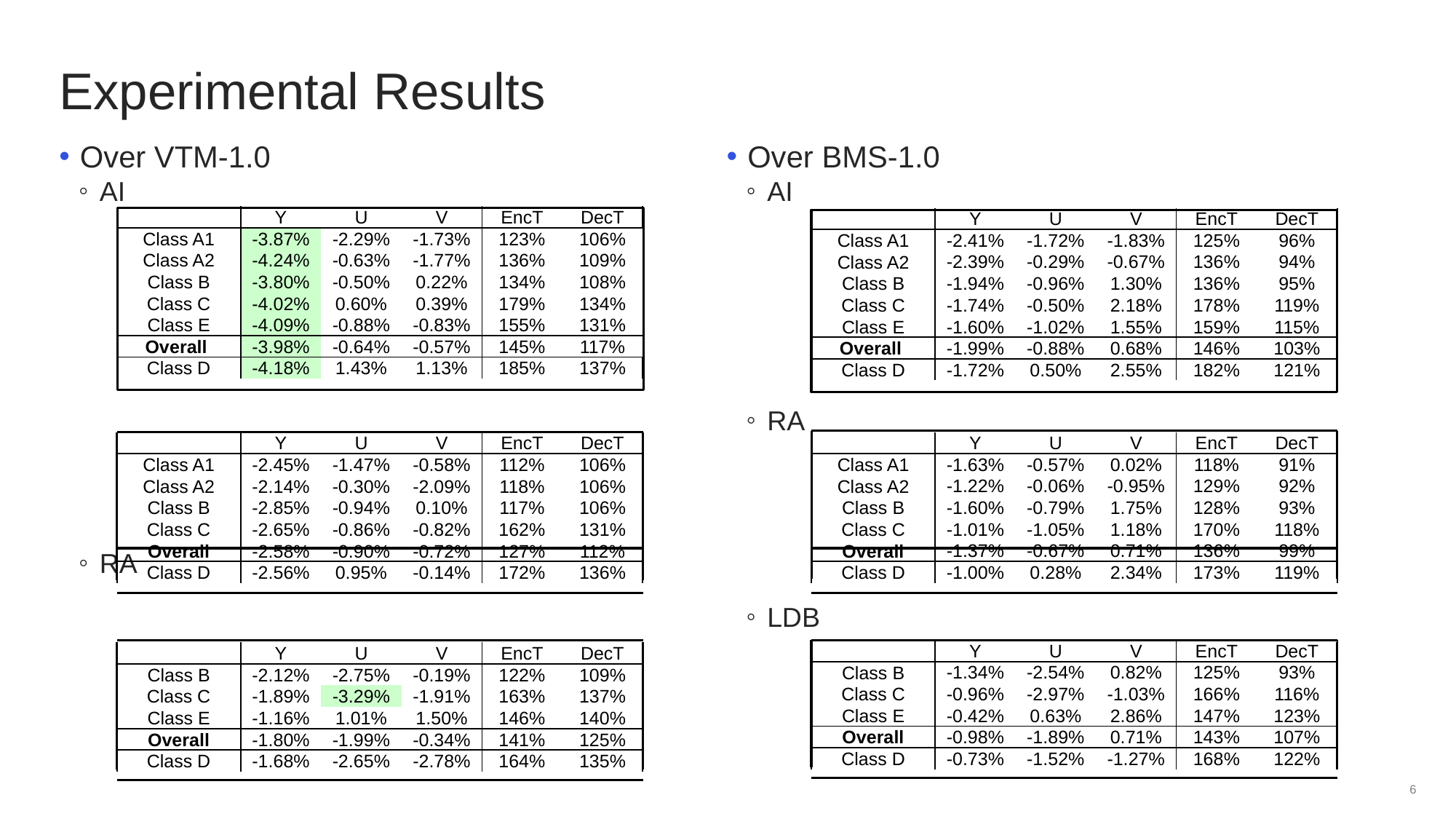

# Experimental Results
Over VTM-1.0
AI

RA

LDB
Over BMS-1.0
AI

RA

LDB
|  | Y | U | V | EncT | DecT |
| --- | --- | --- | --- | --- | --- |
| Class A1 | -3.87% | -2.29% | -1.73% | 123% | 106% |
| Class A2 | -4.24% | -0.63% | -1.77% | 136% | 109% |
| Class B | -3.80% | -0.50% | 0.22% | 134% | 108% |
| Class C | -4.02% | 0.60% | 0.39% | 179% | 134% |
| Class E | -4.09% | -0.88% | -0.83% | 155% | 131% |
| Overall | -3.98% | -0.64% | -0.57% | 145% | 117% |
| Class D | -4.18% | 1.43% | 1.13% | 185% | 137% |

|  | Y | U | V | EncT | DecT |
| --- | --- | --- | --- | --- | --- |
| Class A1 | -2.41% | -1.72% | -1.83% | 125% | 96% |
| Class A2 | -2.39% | -0.29% | -0.67% | 136% | 94% |
| Class B | -1.94% | -0.96% | 1.30% | 136% | 95% |
| Class C | -1.74% | -0.50% | 2.18% | 178% | 119% |
| Class E | -1.60% | -1.02% | 1.55% | 159% | 115% |
| Overall | -1.99% | -0.88% | 0.68% | 146% | 103% |
| Class D | -1.72% | 0.50% | 2.55% | 182% | 121% |

|  | Y | U | V | EncT | DecT |
| --- | --- | --- | --- | --- | --- |
| Class A1 | -2.45% | -1.47% | -0.58% | 112% | 106% |
| Class A2 | -2.14% | -0.30% | -2.09% | 118% | 106% |
| Class B | -2.85% | -0.94% | 0.10% | 117% | 106% |
| Class C | -2.65% | -0.86% | -0.82% | 162% | 131% |
| Overall | -2.58% | -0.90% | -0.72% | 127% | 112% |
| Class D | -2.56% | 0.95% | -0.14% | 172% | 136% |
|  | Y | U | V | EncT | DecT |
| --- | --- | --- | --- | --- | --- |
| Class A1 | -1.63% | -0.57% | 0.02% | 118% | 91% |
| Class A2 | -1.22% | -0.06% | -0.95% | 129% | 92% |
| Class B | -1.60% | -0.79% | 1.75% | 128% | 93% |
| Class C | -1.01% | -1.05% | 1.18% | 170% | 118% |
| Overall | -1.37% | -0.67% | 0.71% | 136% | 99% |
| Class D | -1.00% | 0.28% | 2.34% | 173% | 119% |
|  | Y | U | V | EncT | DecT |
| --- | --- | --- | --- | --- | --- |
| Class B | -1.34% | -2.54% | 0.82% | 125% | 93% |
| Class C | -0.96% | -2.97% | -1.03% | 166% | 116% |
| Class E | -0.42% | 0.63% | 2.86% | 147% | 123% |
| Overall | -0.98% | -1.89% | 0.71% | 143% | 107% |
| Class D | -0.73% | -1.52% | -1.27% | 168% | 122% |
|  | Y | U | V | EncT | DecT |
| --- | --- | --- | --- | --- | --- |
| Class B | -2.12% | -2.75% | -0.19% | 122% | 109% |
| Class C | -1.89% | -3.29% | -1.91% | 163% | 137% |
| Class E | -1.16% | 1.01% | 1.50% | 146% | 140% |
| Overall | -1.80% | -1.99% | -0.34% | 141% | 125% |
| Class D | -1.68% | -2.65% | -2.78% | 164% | 135% |